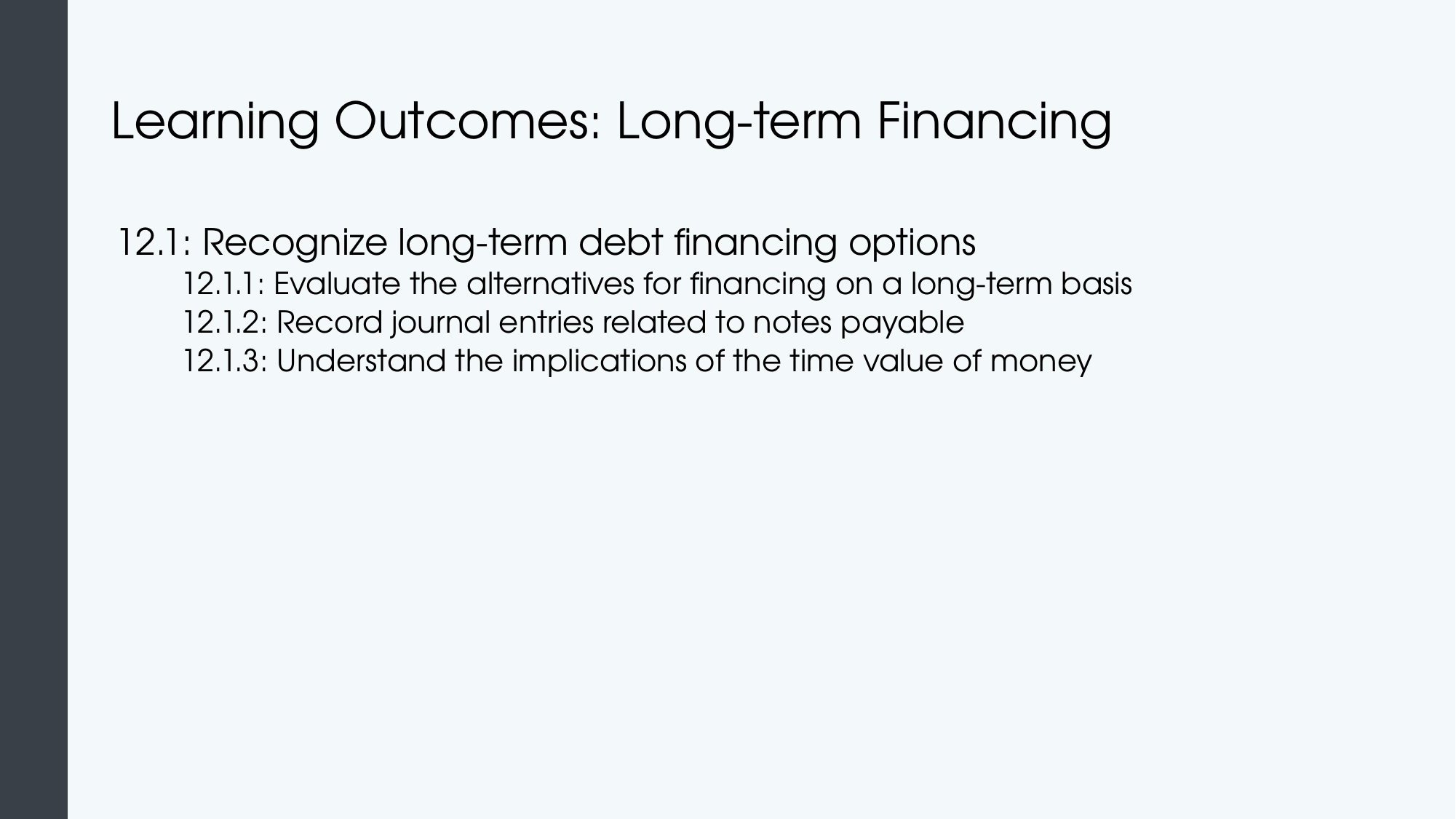

# Learning Outcomes: Long-term Financing
12.1: Recognize long-term debt financing options
12.1.1: Evaluate the alternatives for financing on a long-term basis
12.1.2: Record journal entries related to notes payable
12.1.3: Understand the implications of the time value of money